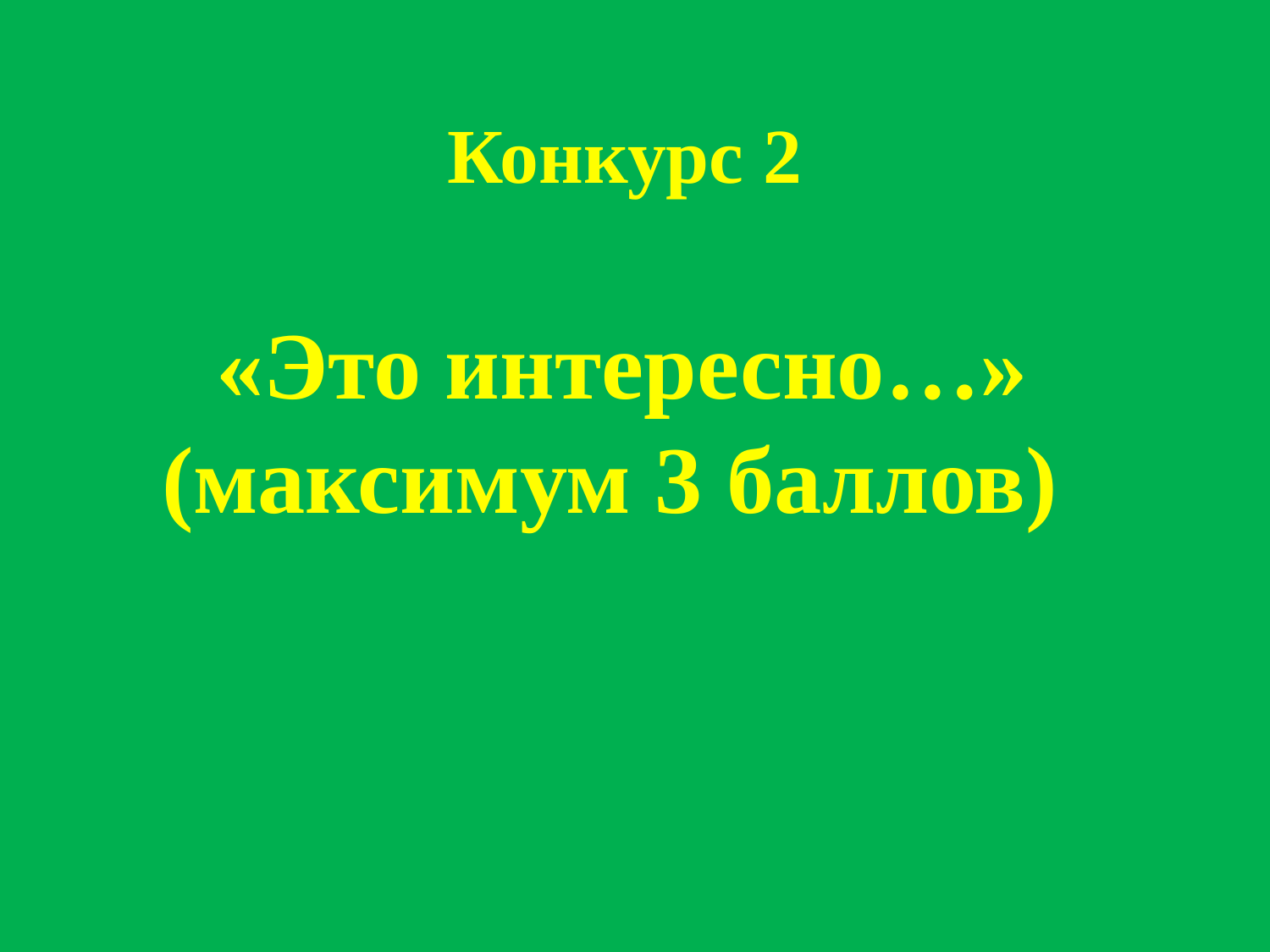

# Конкурс 2
 «Это интересно…» (максимум 3 баллов)